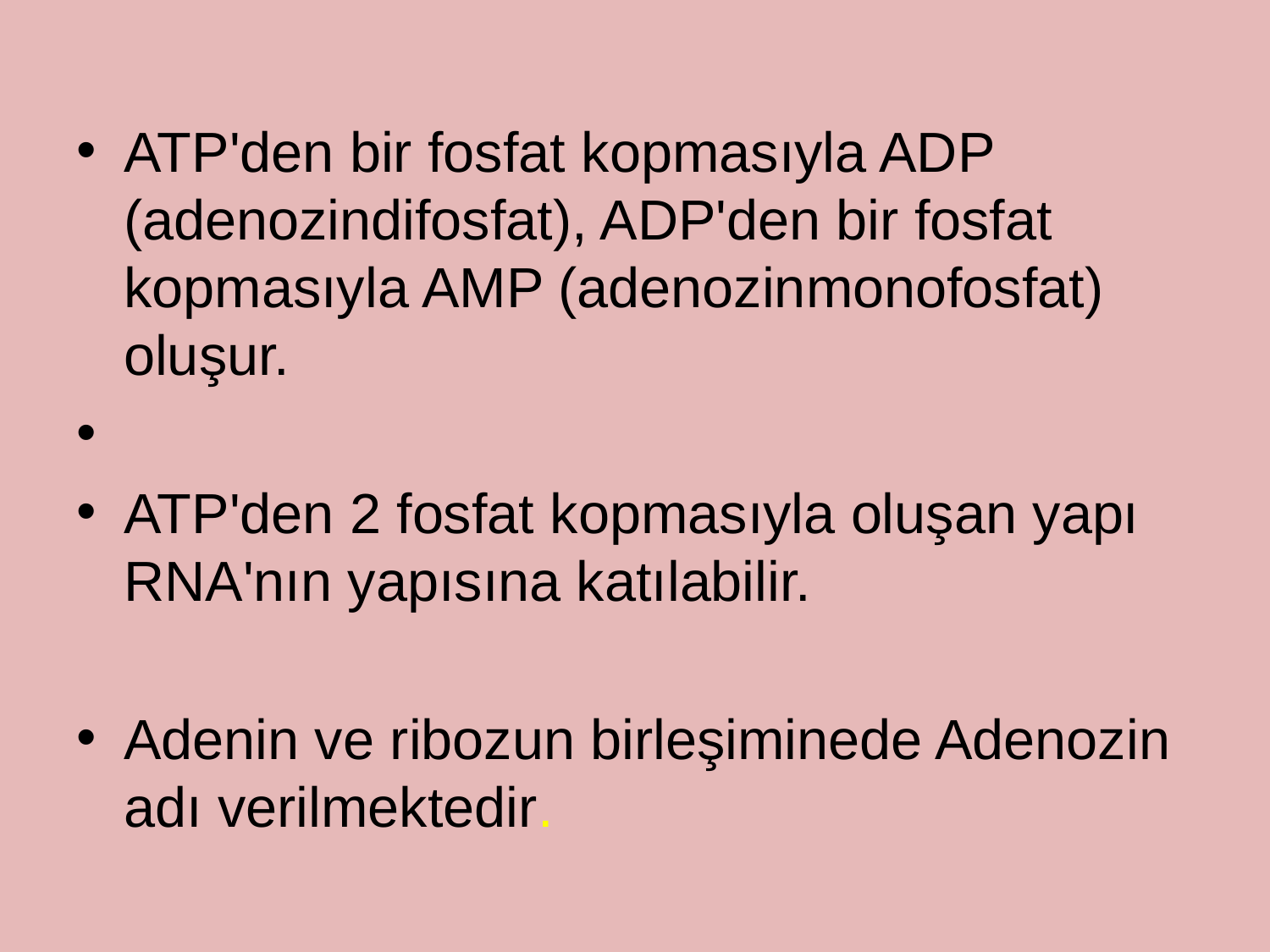

#
ATP'den bir fosfat kopmasıyla ADP (adenozindifosfat), ADP'den bir fosfat kopmasıyla AMP (adenozinmonofosfat) oluşur.

ATP'den 2 fosfat kopmasıyla oluşan yapı RNA'nın yapısına katılabilir.

Adenin ve ribozun birleşiminede Adenozin adı verilmektedir.